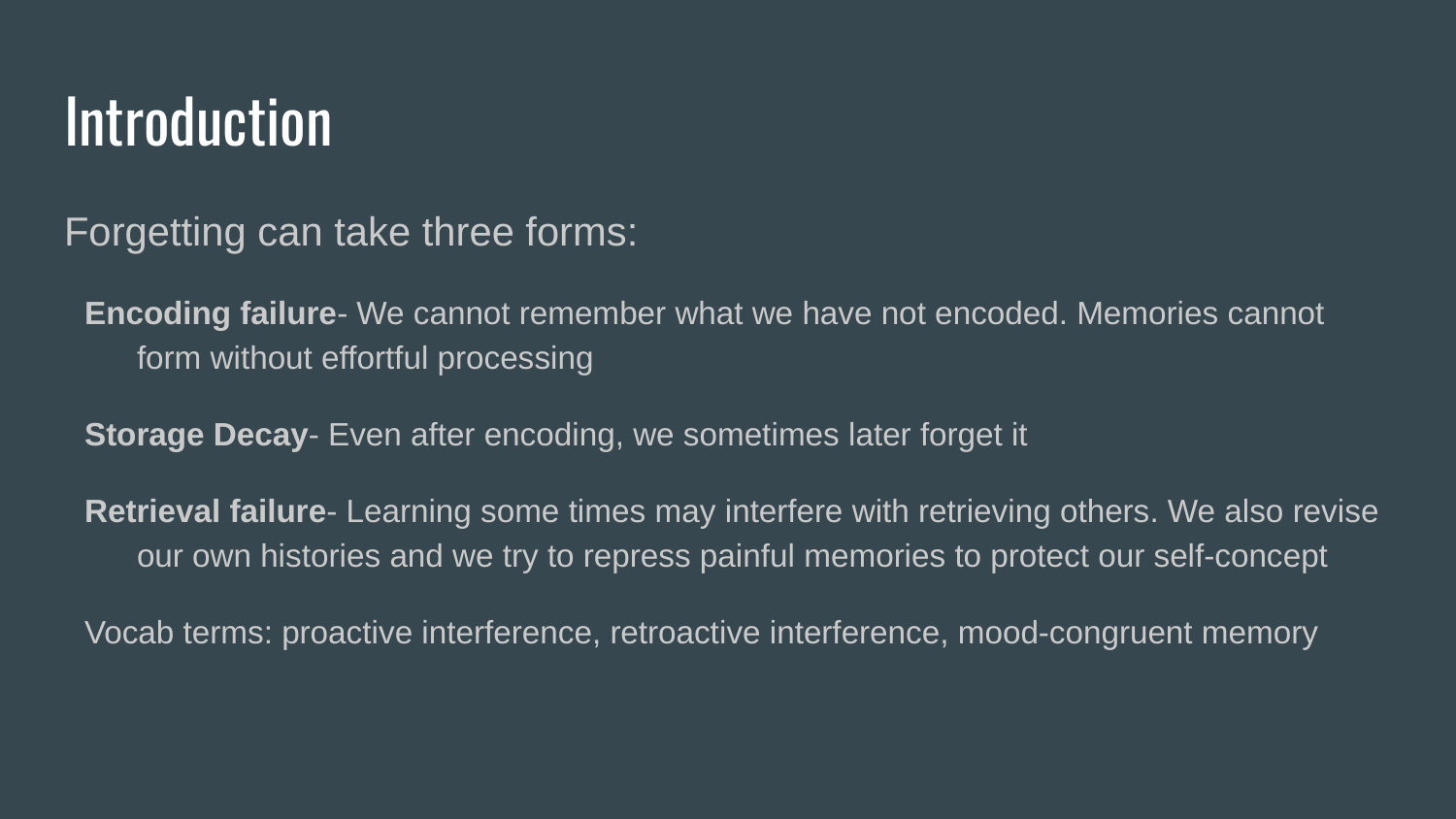

# Introduction
Forgetting can take three forms:
Encoding failure- We cannot remember what we have not encoded. Memories cannot form without effortful processing
Storage Decay- Even after encoding, we sometimes later forget it
Retrieval failure- Learning some times may interfere with retrieving others. We also revise our own histories and we try to repress painful memories to protect our self-concept
Vocab terms: proactive interference, retroactive interference, mood-congruent memory